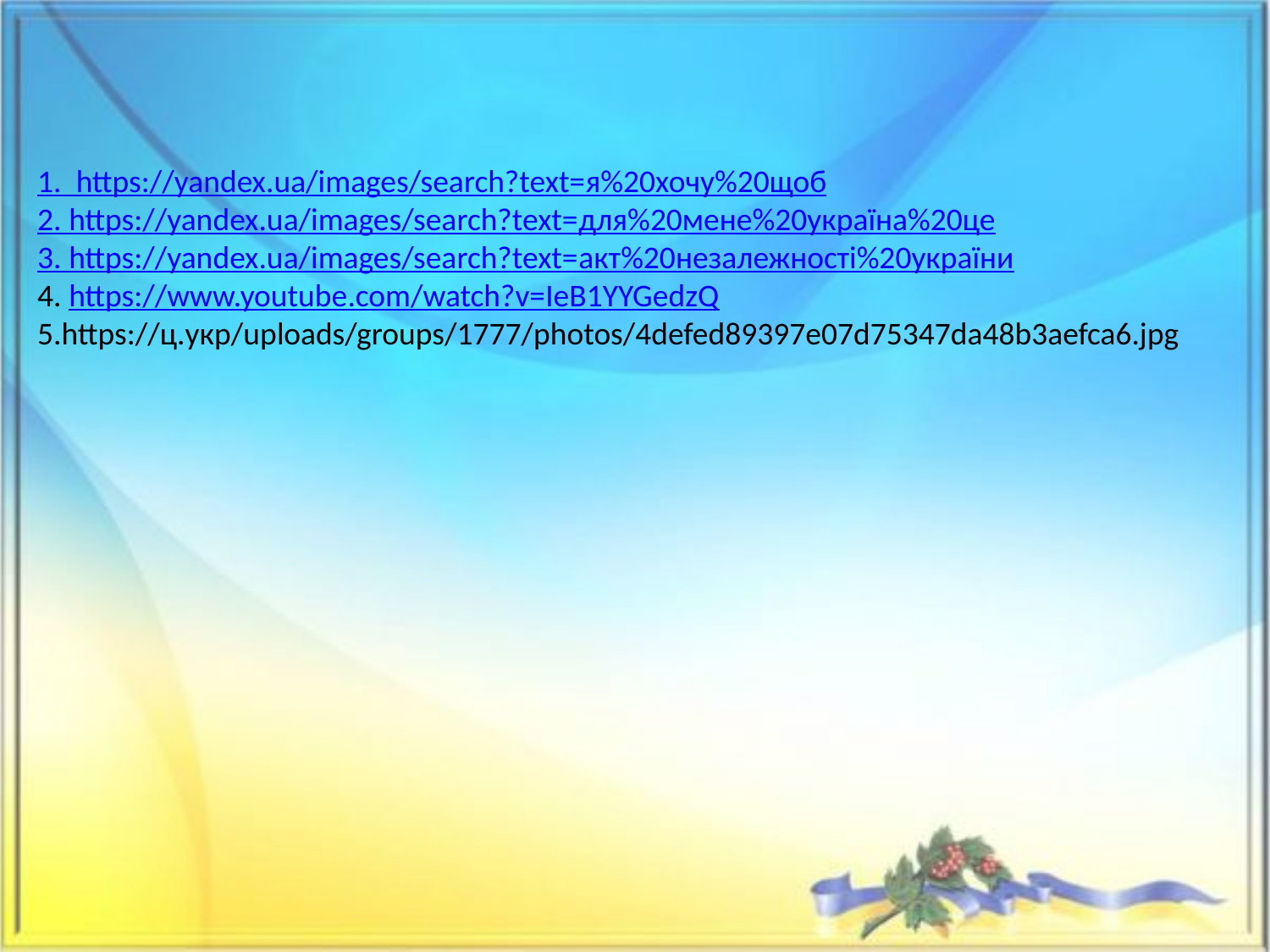

1.  https://yandex.ua/images/search?text=я%20хочу%20щоб
2. https://yandex.ua/images/search?text=для%20мене%20україна%20це
3. https://yandex.ua/images/search?text=акт%20незалежності%20україни
4. https://www.youtube.com/watch?v=IeB1YYGedzQ
5.https://ц.укр/uploads/groups/1777/photos/4defed89397e07d75347da48b3aefca6.jpg